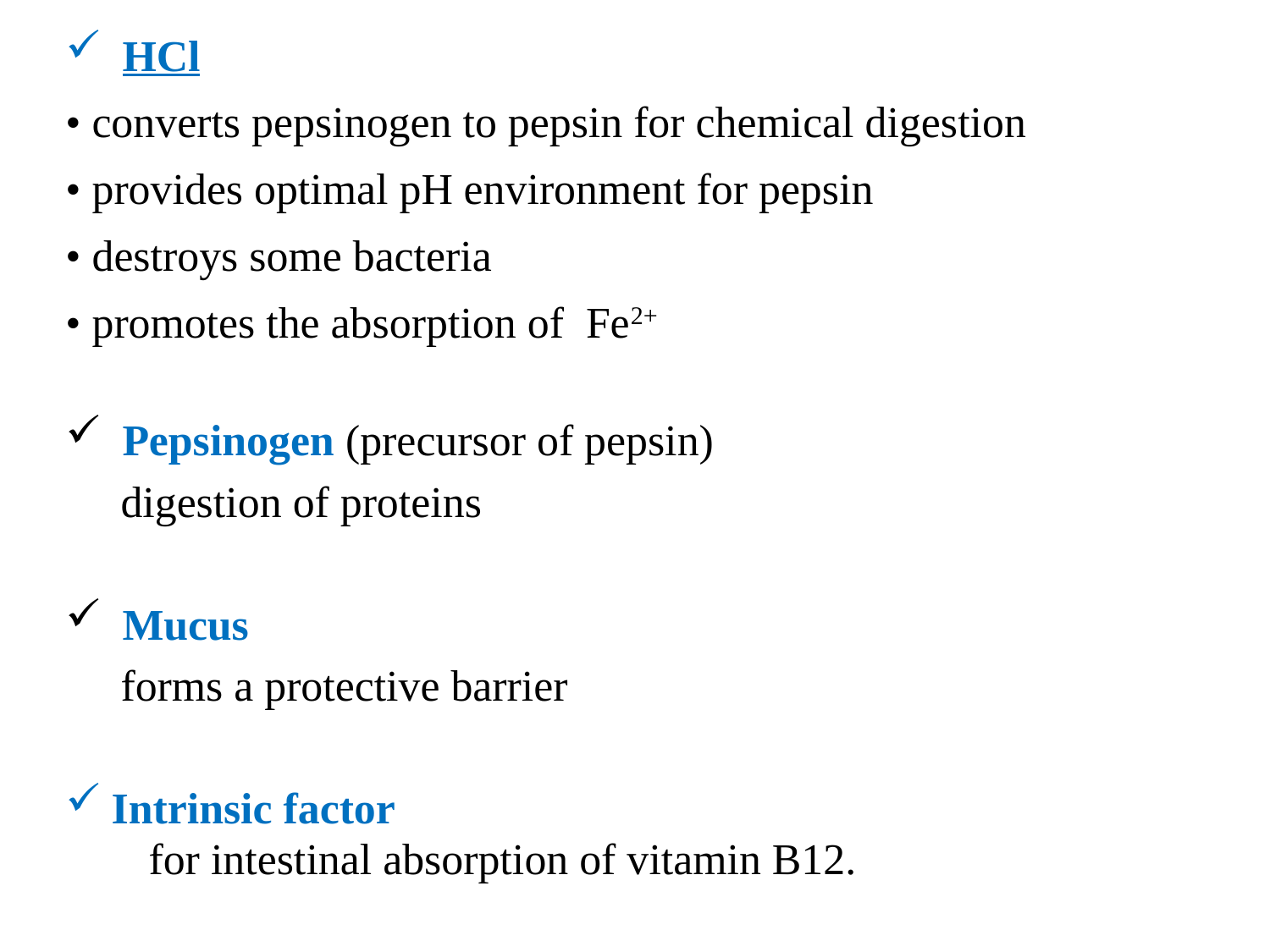

HCl
• converts pepsinogen to pepsin for chemical digestion
• provides optimal pH environment for pepsin
• destroys some bacteria
• promotes the absorption of  Fe2+

 Pepsinogen (precursor of pepsin)
     digestion of proteins

 Mucus
     forms a protective barrier

Intrinsic factor
  for intestinal absorption of vitamin B12.